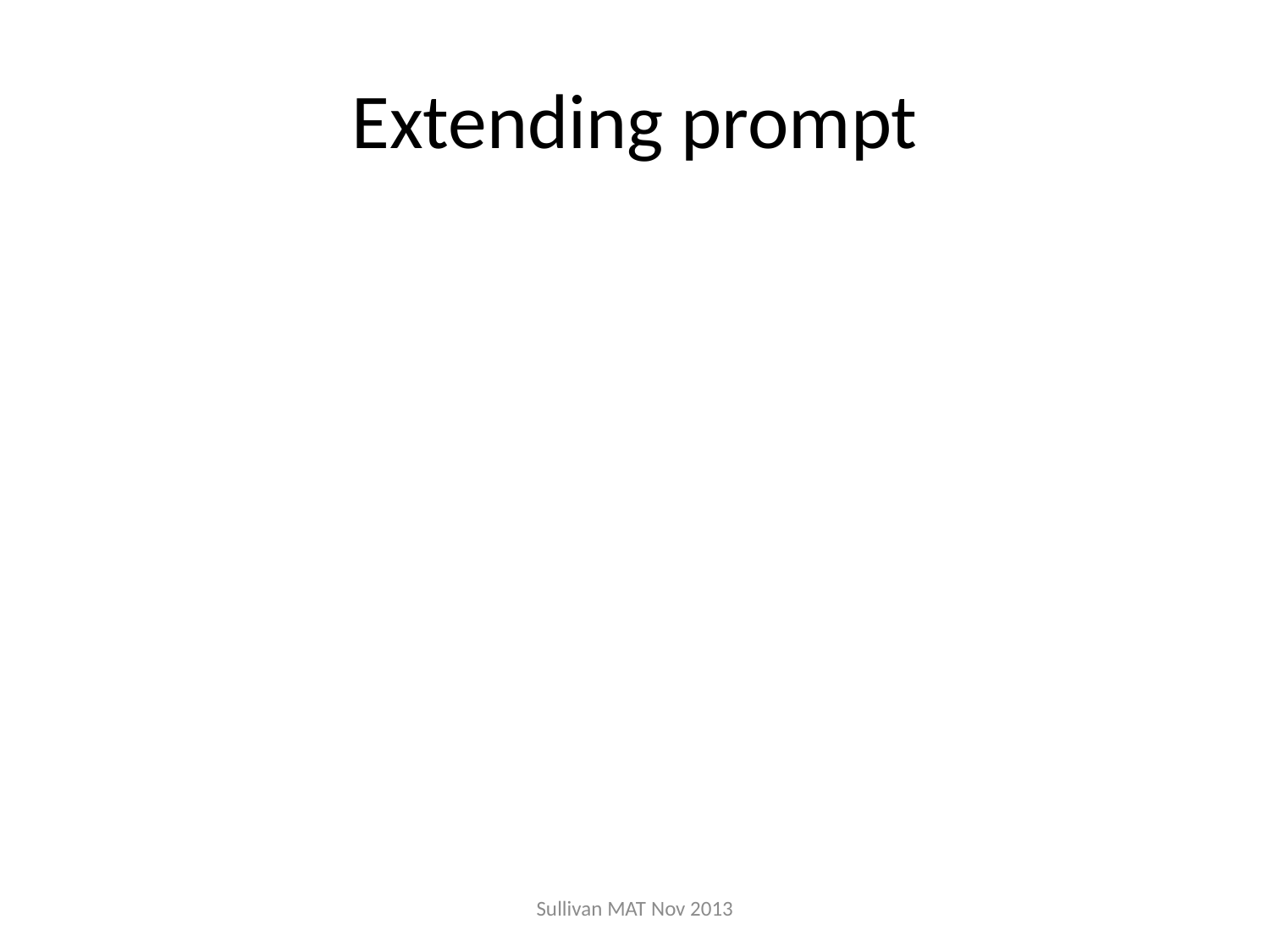

# Extending prompt

Sullivan MAT Nov 2013